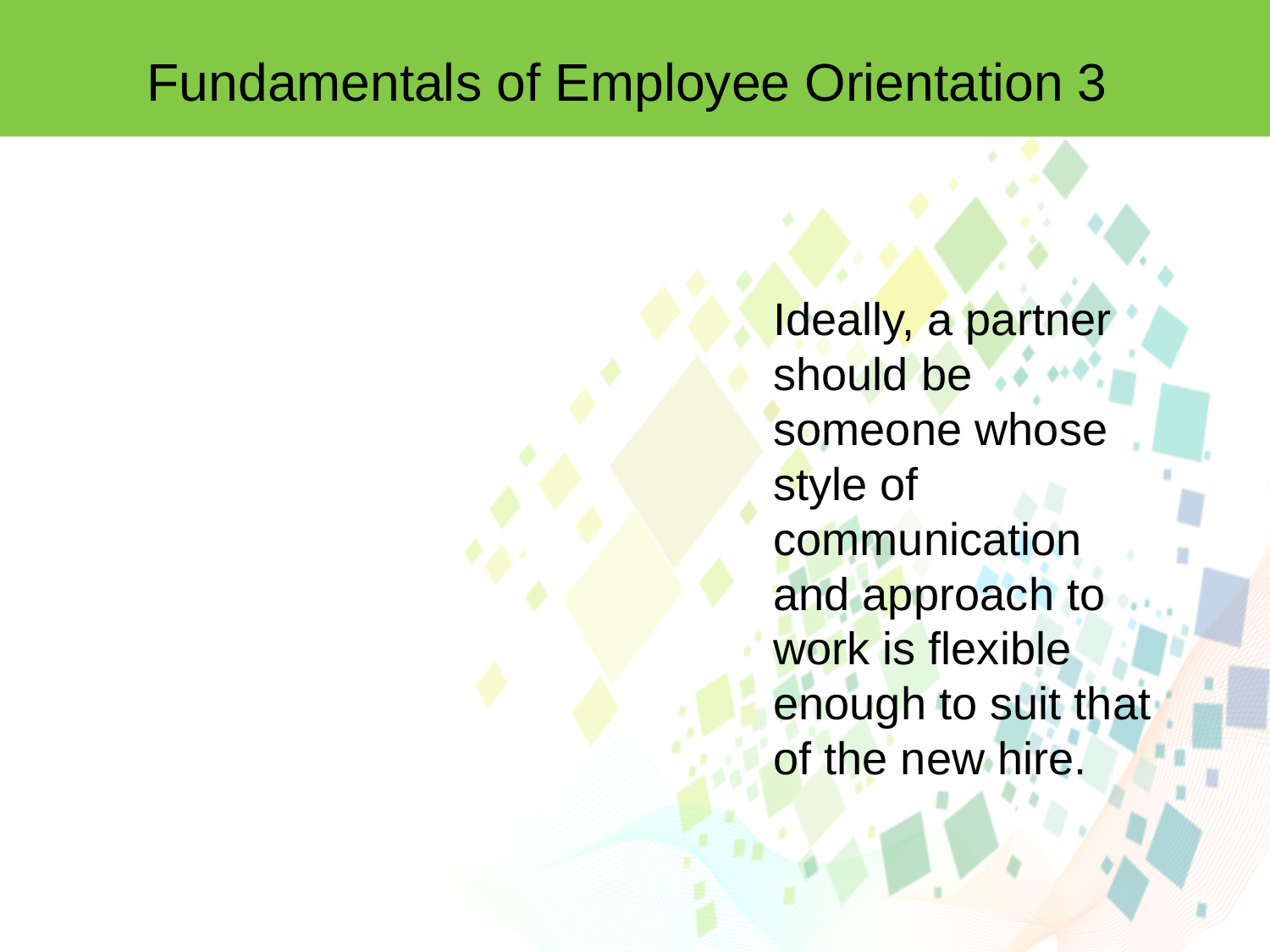

Fundamentals of Employee Orientation 3
Ideally, a partner should be someone whose
style of communication and approach to work is flexible enough to suit that of the new hire.